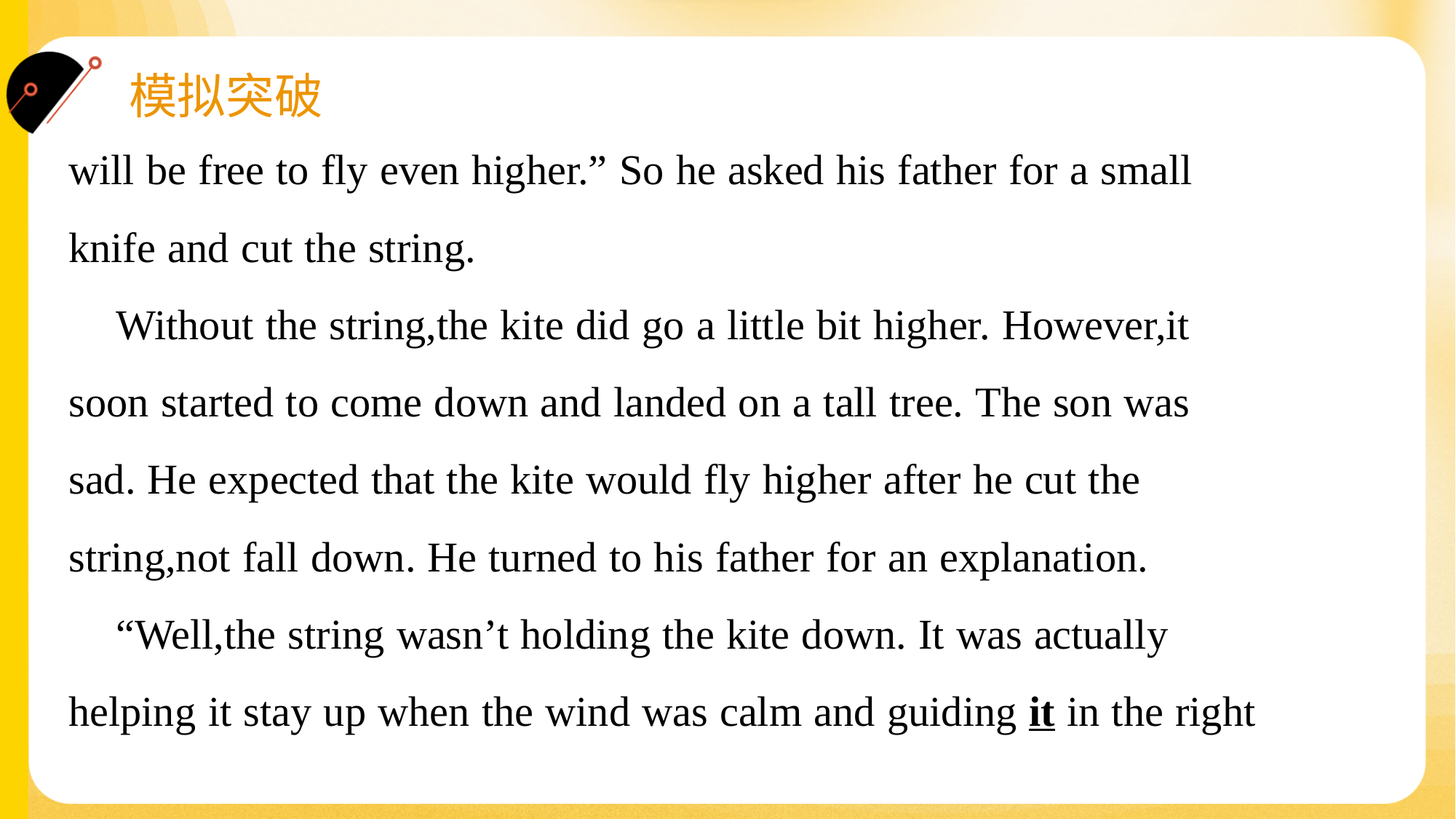

will be free to fly even higher.” So he asked his father for a small
knife and cut the string.
    Without the string,the kite did go a little bit higher. However,it
soon started to come down and landed on a tall tree. The son was
sad. He expected that the kite would fly higher after he cut the
string,not fall down. He turned to his father for an explanation.
    “Well,the string wasn’t holding the kite down. It was actually
helping it stay up when the wind was calm and guiding it in the right